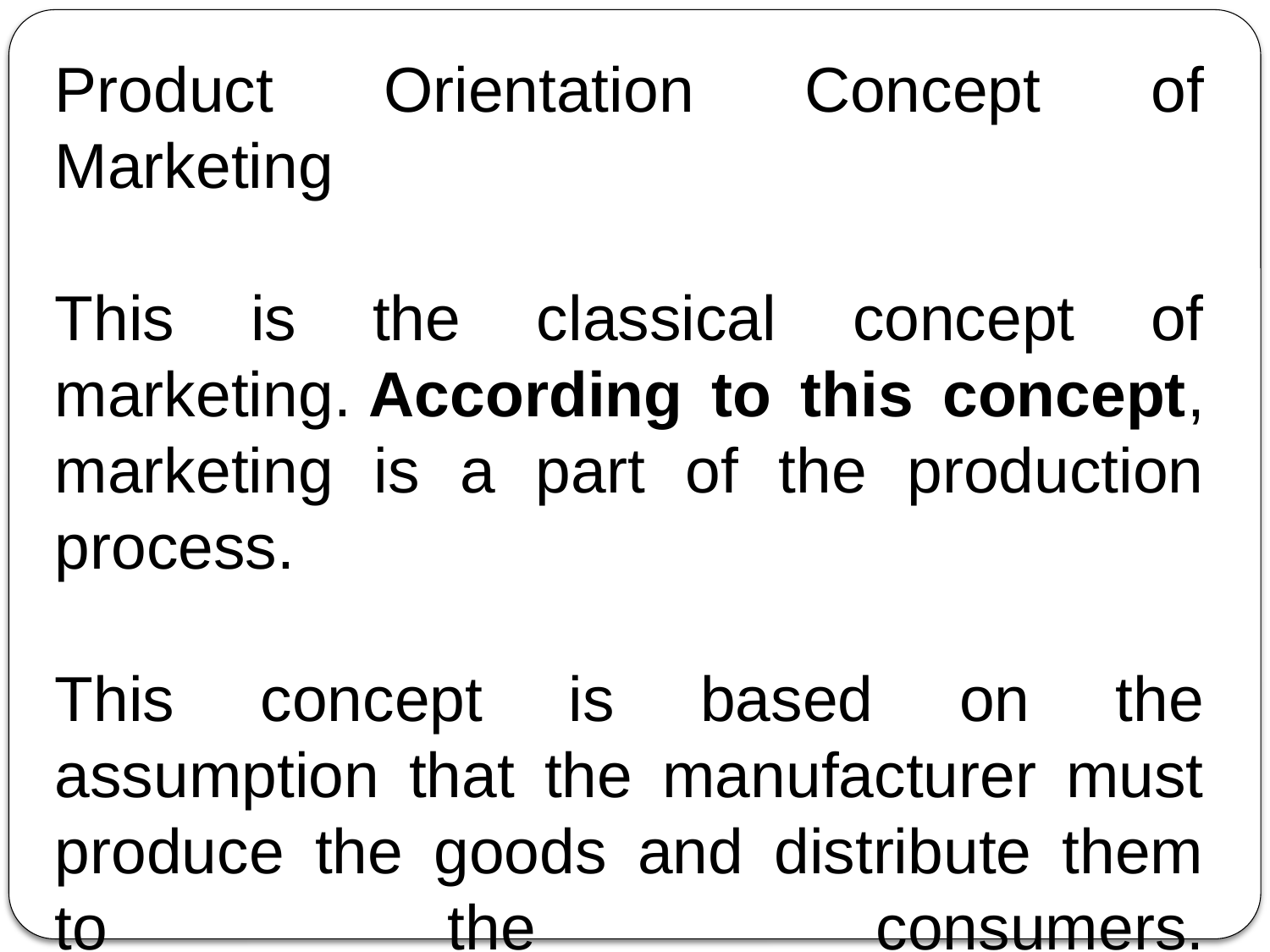

Product Orientation Concept of Marketing

This is the classical concept of marketing. According to this concept, marketing is a part of the production process.

This concept is based on the assumption that the manufacturer must produce the goods and distribute them to the consumers.